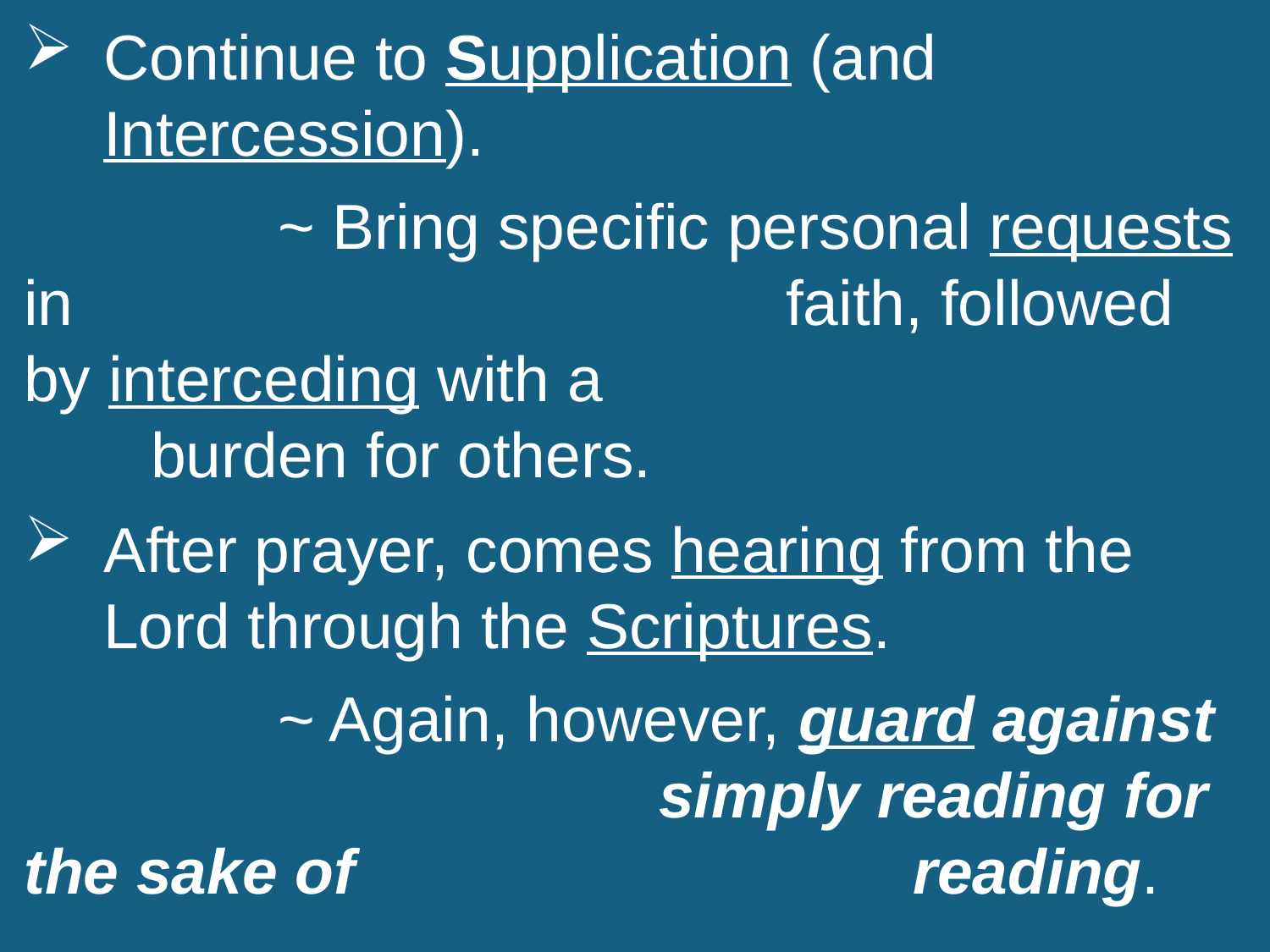

Continue to Supplication (and Intercession).
		~ Bring specific personal requests in 						faith, followed by interceding with a 						burden for others.
After prayer, comes hearing from the Lord through the Scriptures.
		~ Again, however, guard against 					simply reading for the sake of 					reading.